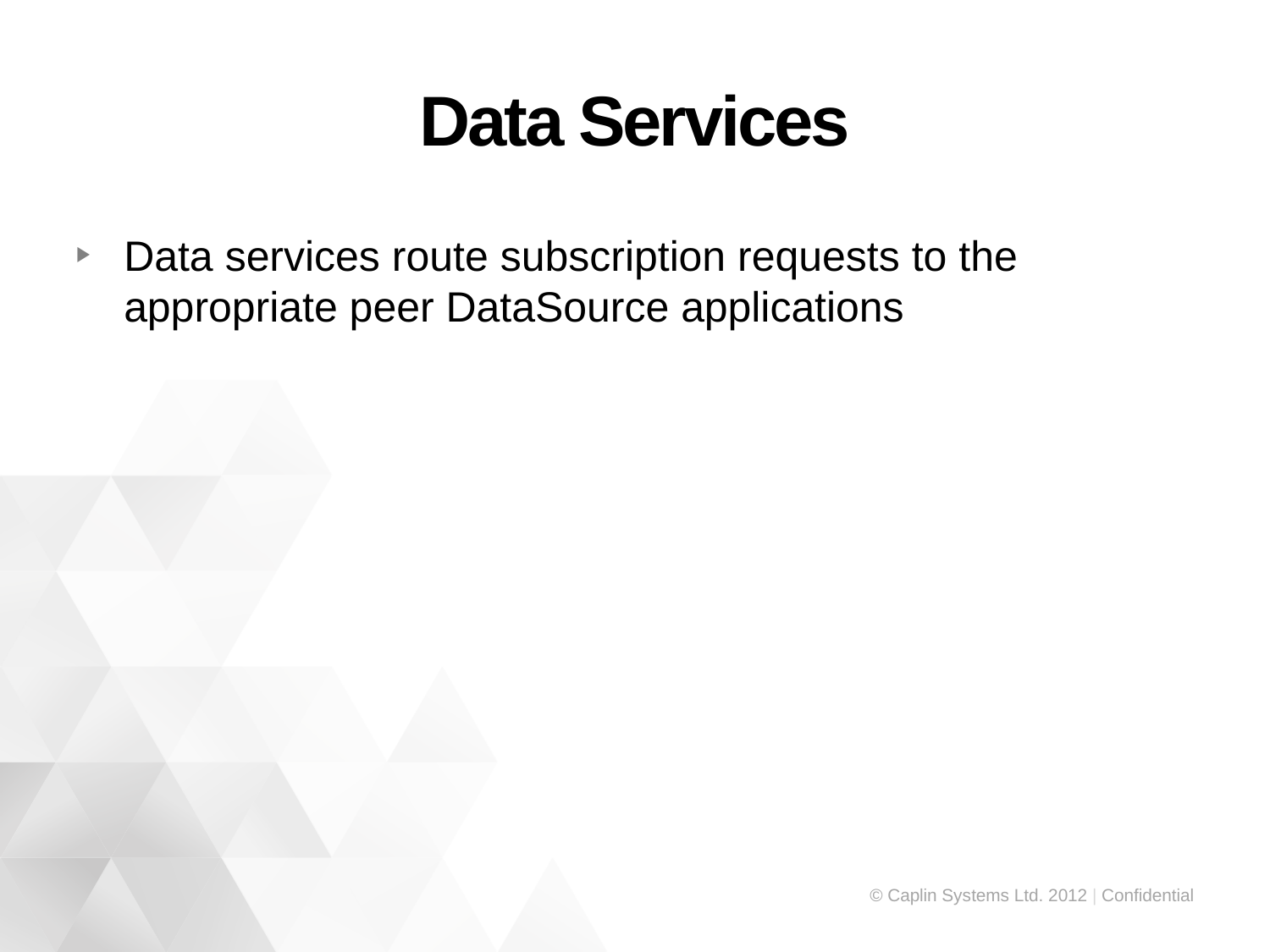

# Data Services
Data services route subscription requests to the appropriate peer DataSource applications